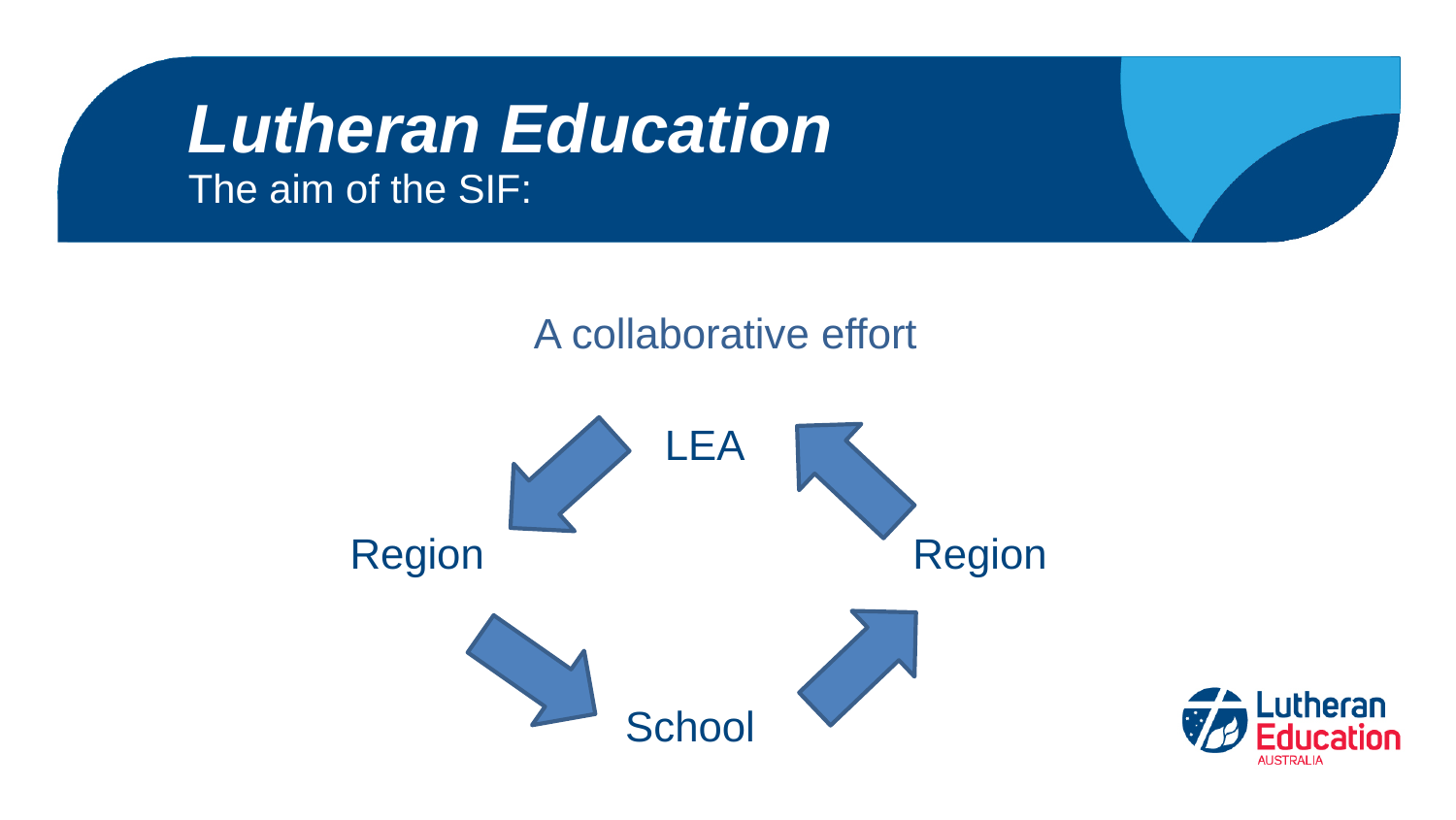

# Lutheran Education
The aim of the SIF:
A collaborative effort

LEA
Region
Region

School